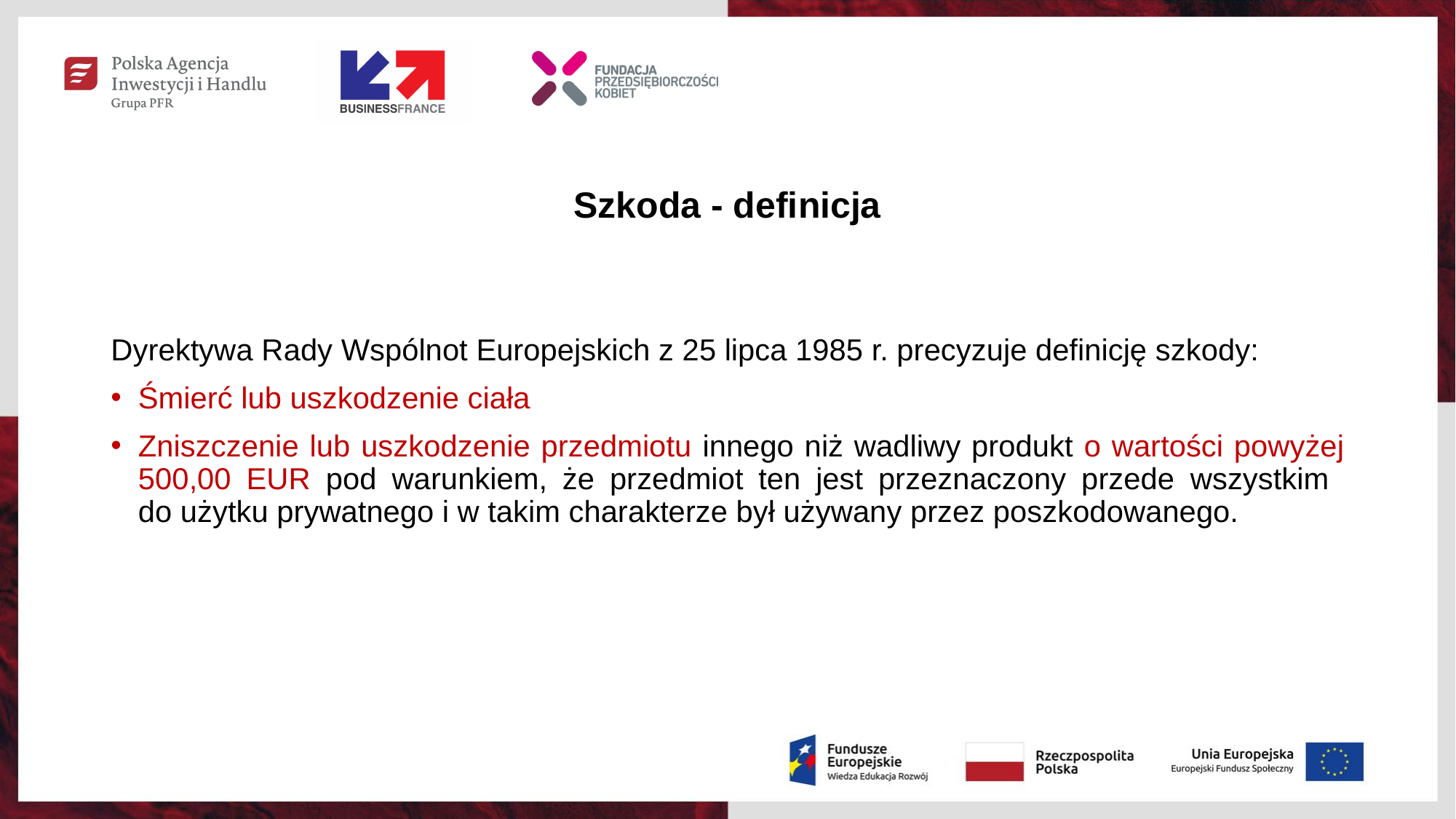

# Szkoda - definicja
Dyrektywa Rady Wspólnot Europejskich z 25 lipca 1985 r. precyzuje definicję szkody:
Śmierć lub uszkodzenie ciała
Zniszczenie lub uszkodzenie przedmiotu innego niż wadliwy produkt o wartości powyżej 500,00 EUR pod warunkiem, że przedmiot ten jest przeznaczony przede wszystkim
do użytku prywatnego i w takim charakterze był używany przez poszkodowanego.